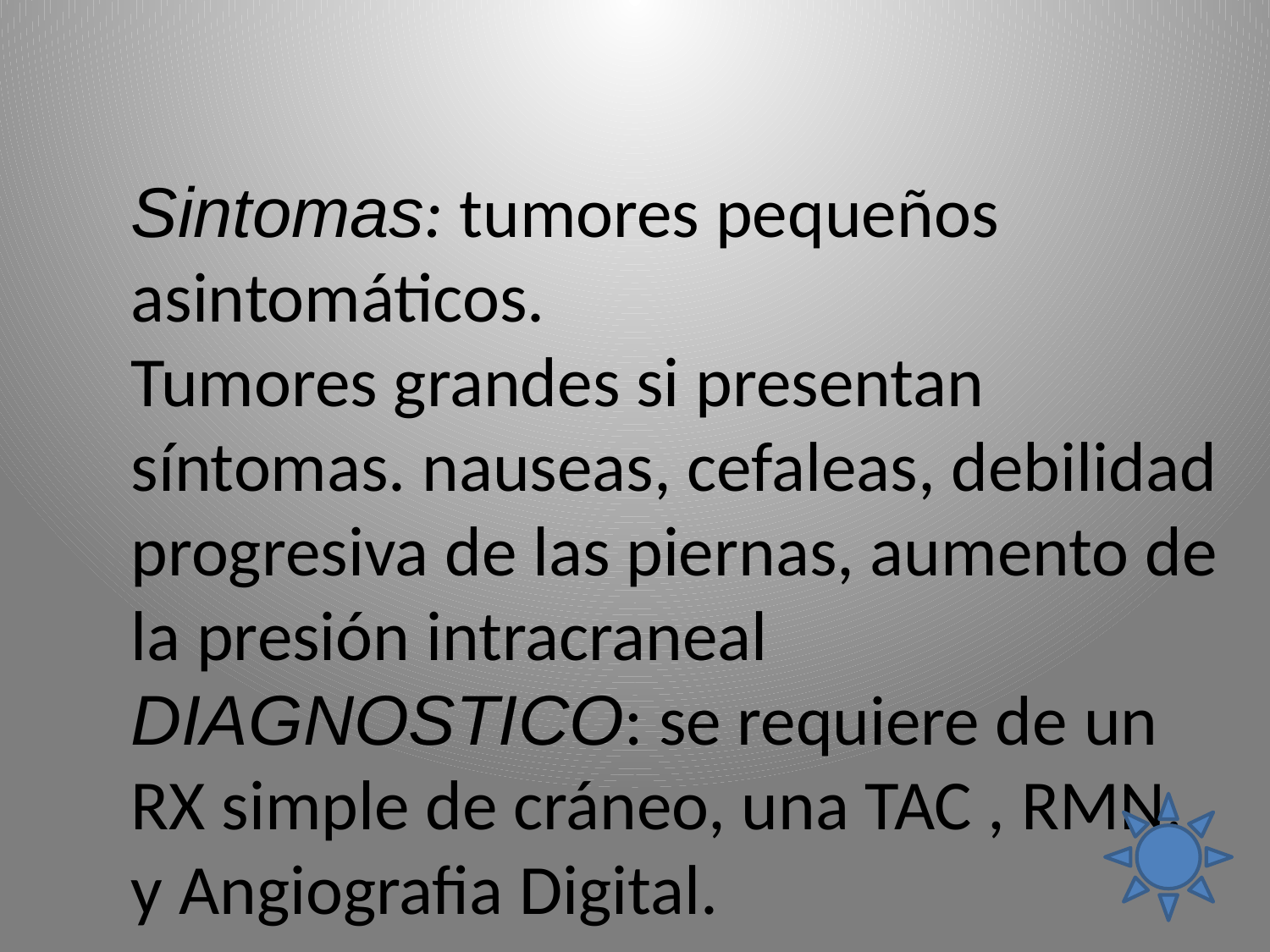

Sintomas: tumores pequeños asintomáticos.
Tumores grandes si presentan síntomas. nauseas, cefaleas, debilidad progresiva de las piernas, aumento de la presión intracraneal
DIAGNOSTICO: se requiere de un RX simple de cráneo, una TAC , RMN, y Angiografia Digital.